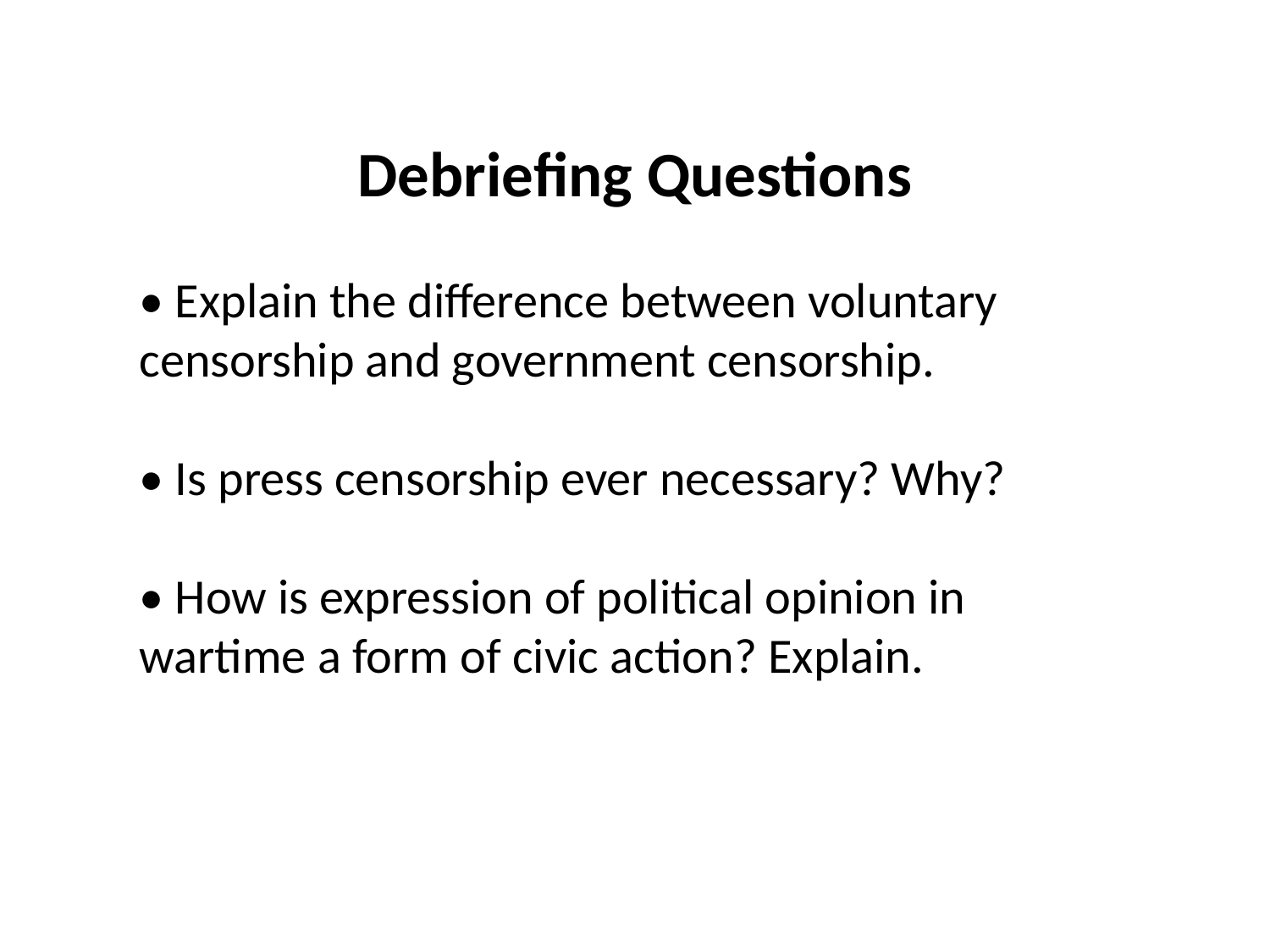

Debriefing Questions

• Explain the difference between voluntary censorship and government censorship.

• Is press censorship ever necessary? Why?

• How is expression of political opinion in wartime a form of civic action? Explain.